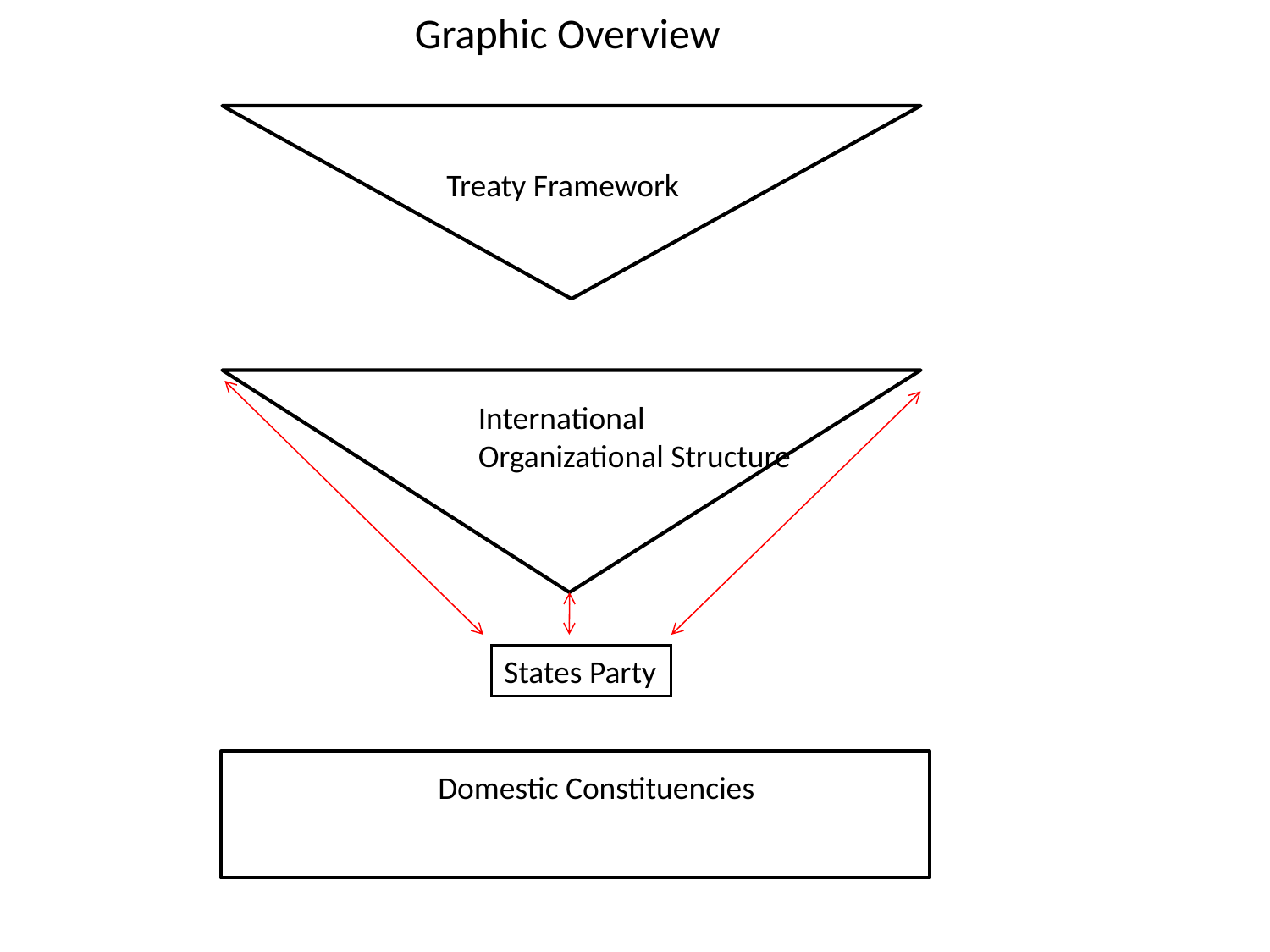

Graphic Overview

Treaty Framework

International Organizational Structure

States Party

Domestic Constituencies